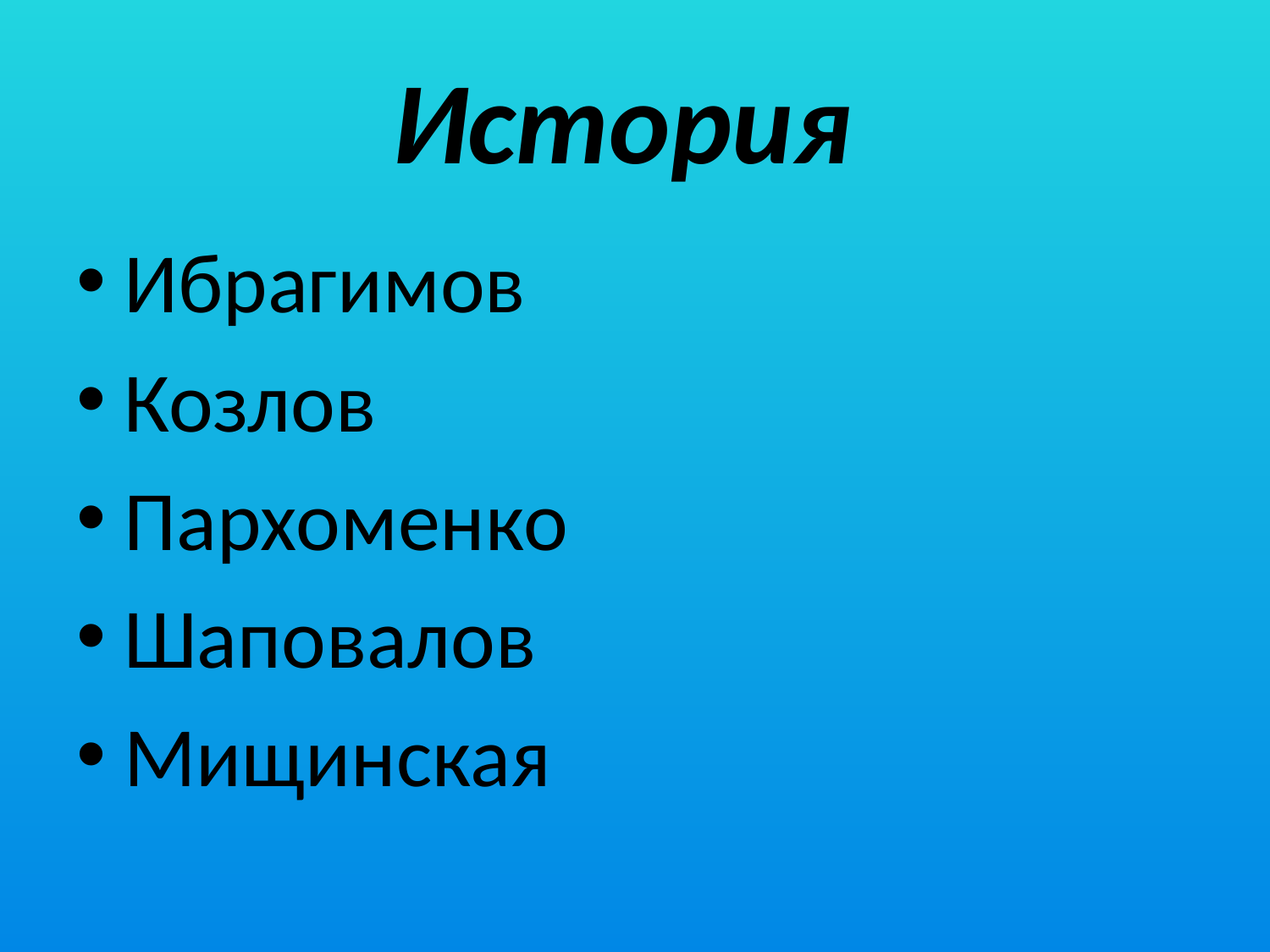

# История
Ибрагимов
Козлов
Пархоменко
Шаповалов
Мищинская